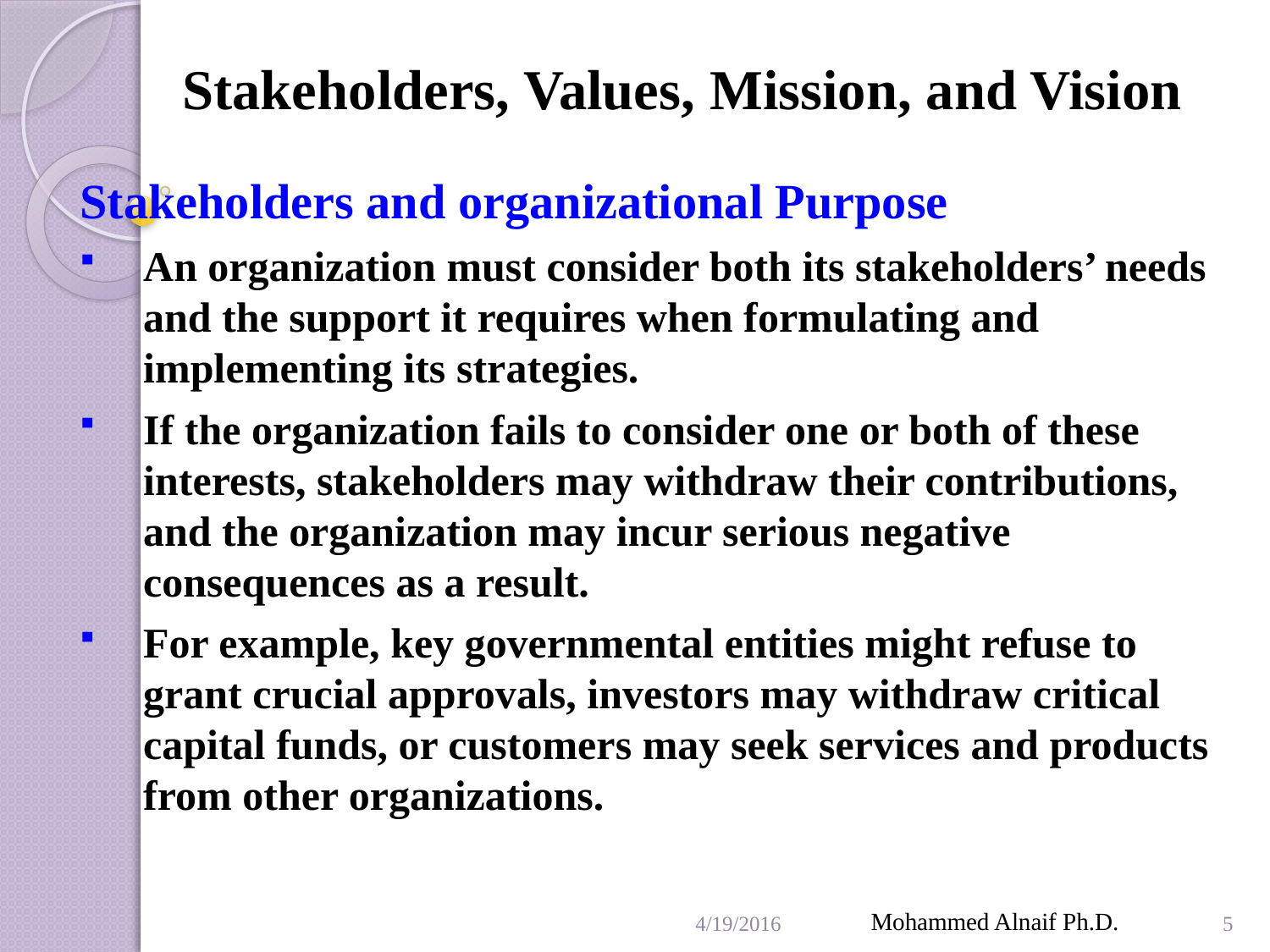

# Stakeholders, Values, Mission, and Vision
Stakeholders and organizational Purpose
An organization must consider both its stakeholders’ needs and the support it requires when formulating and implementing its strategies.
If the organization fails to consider one or both of these interests, stakeholders may withdraw their contributions, and the organization may incur serious negative consequences as a result.
For example, key governmental entities might refuse to grant crucial approvals, investors may withdraw critical capital funds, or customers may seek services and products from other organizations.
4/19/2016
Mohammed Alnaif Ph.D.
5